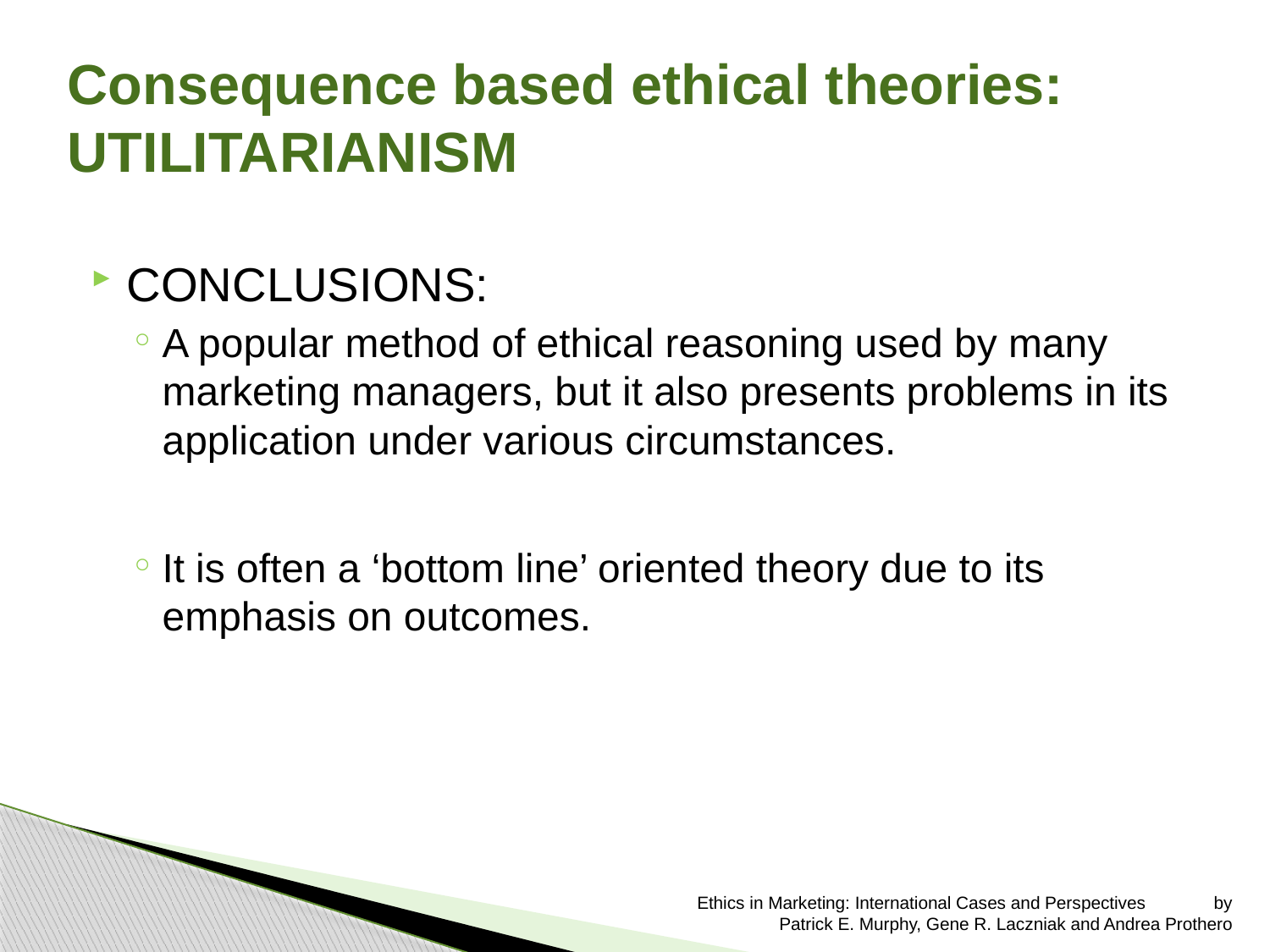

# Consequence based ethical theories: UTILITARIANISM
CONCLUSIONS:
A popular method of ethical reasoning used by many marketing managers, but it also presents problems in its application under various circumstances.

It is often a ‘bottom line’ oriented theory due to its emphasis on outcomes.
     Ethics in Marketing: International Cases and Perspectives              by Patrick E. Murphy, Gene R. Laczniak and Andrea Prothero